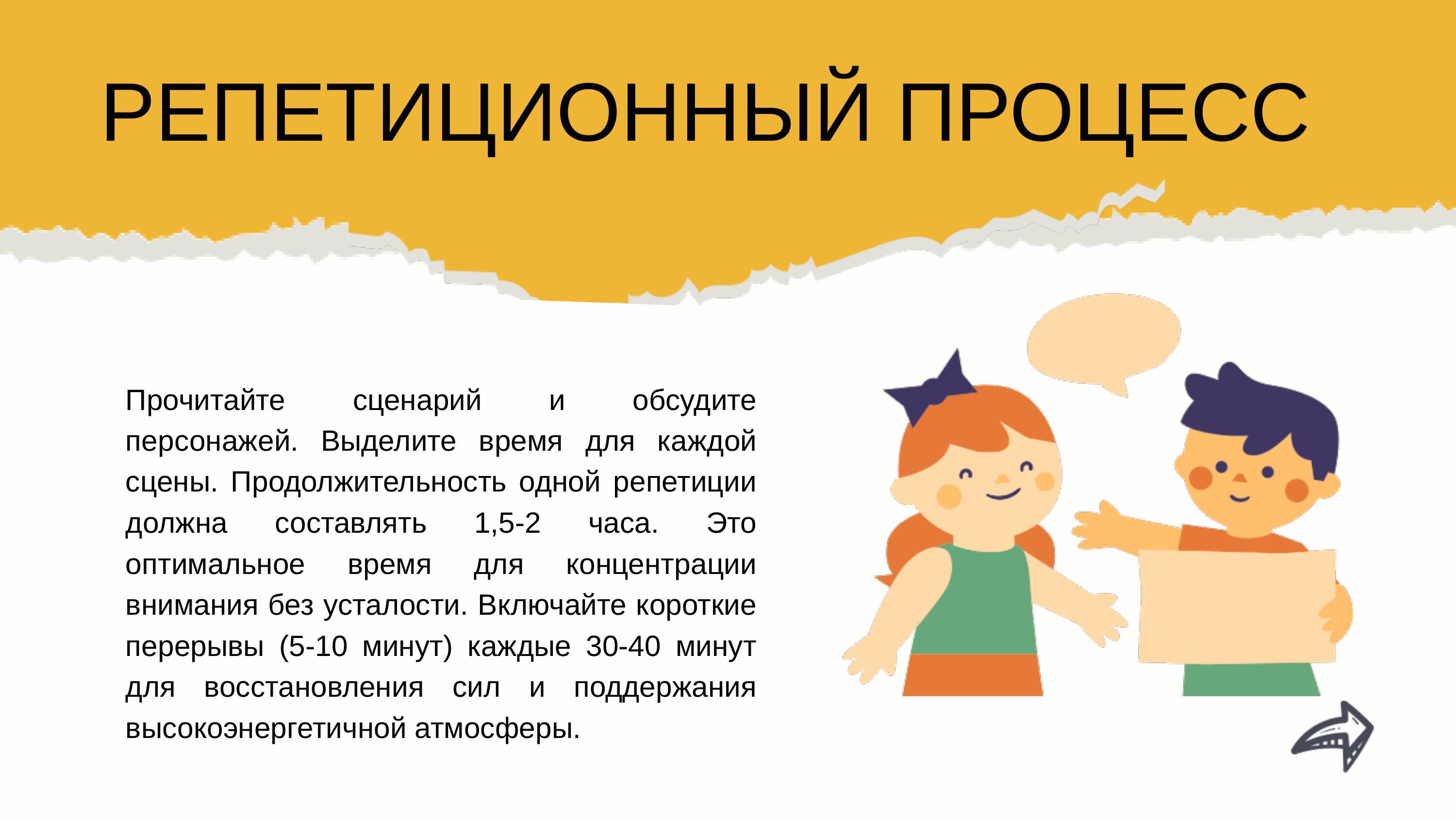

РЕПЕТИЦИОННЫЙ ПРОЦЕСС

Прочитайте сценарий и обсудите персонажей. Выделите время для каждой сцены. Продолжительность одной репетиции должна составлять 1,5-2 часа. Это оптимальное время для концентрации внимания без усталости. Включайте короткие перерывы (5-10 минут) каждые 30-40 минут для восстановления сил и поддержания высокоэнергетичной атмосферы.